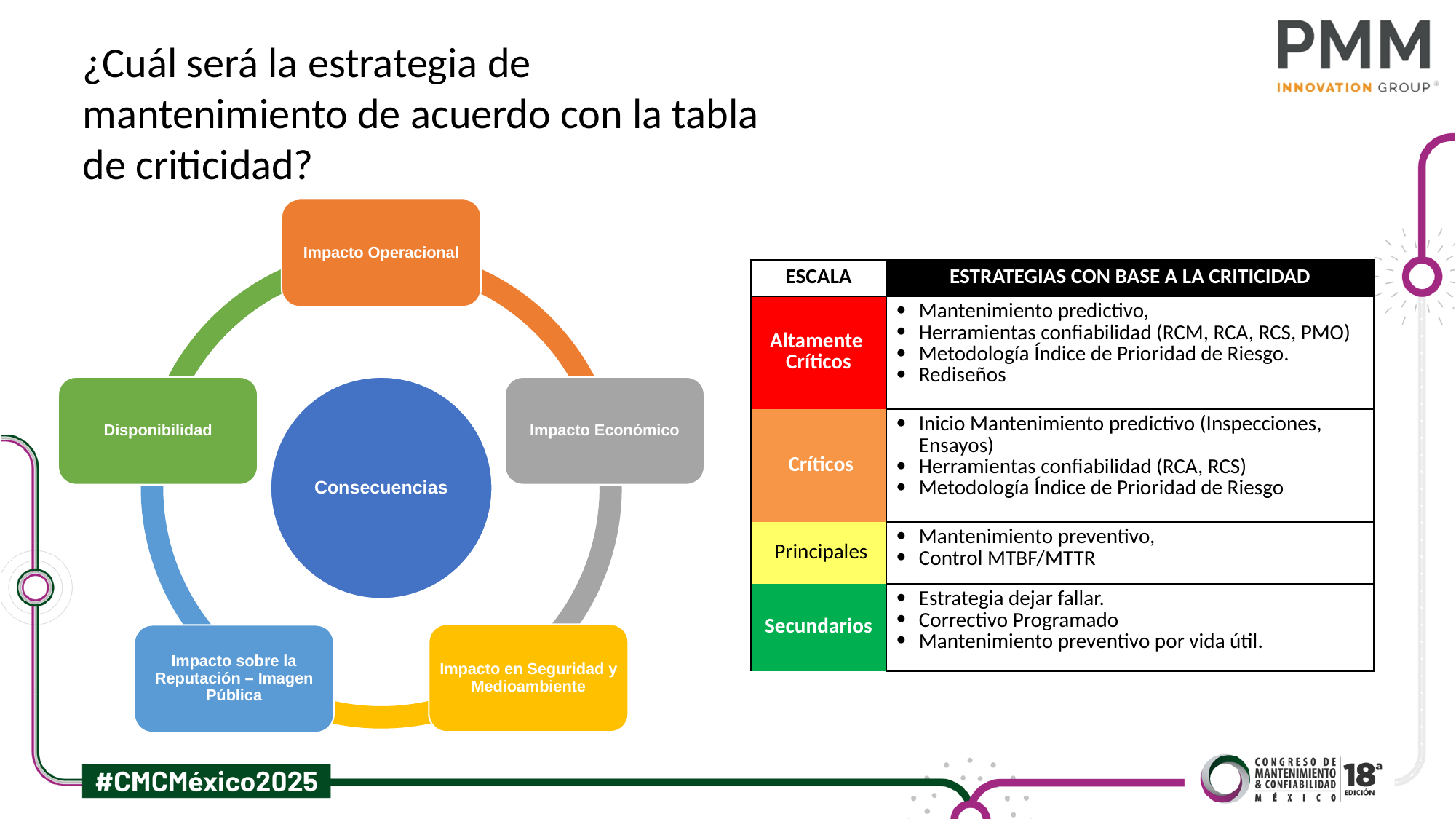

¿Cuál será la estrategia de mantenimiento de acuerdo con la tabla de criticidad?
Impacto Operacional

Disponibilidad
Consecuencias
Impacto Económico
Impacto en Seguridad y Medioambiente
Impacto sobre la Reputación – Imagen Pública
| ESCALA | ESTRATEGIAS CON BASE A LA CRITICIDAD |
| --- | --- |
| Altamente Críticos | Mantenimiento predictivo, Herramientas confiabilidad (RCM, RCA, RCS, PMO) Metodología Índice de Prioridad de Riesgo. Rediseños |
| Críticos | Inicio Mantenimiento predictivo (Inspecciones, Ensayos) Herramientas confiabilidad (RCA, RCS) Metodología Índice de Prioridad de Riesgo |
| Principales | Mantenimiento preventivo, Control MTBF/MTTR |
| Secundarios | Estrategia dejar fallar. Correctivo Programado Mantenimiento preventivo por vida útil. |